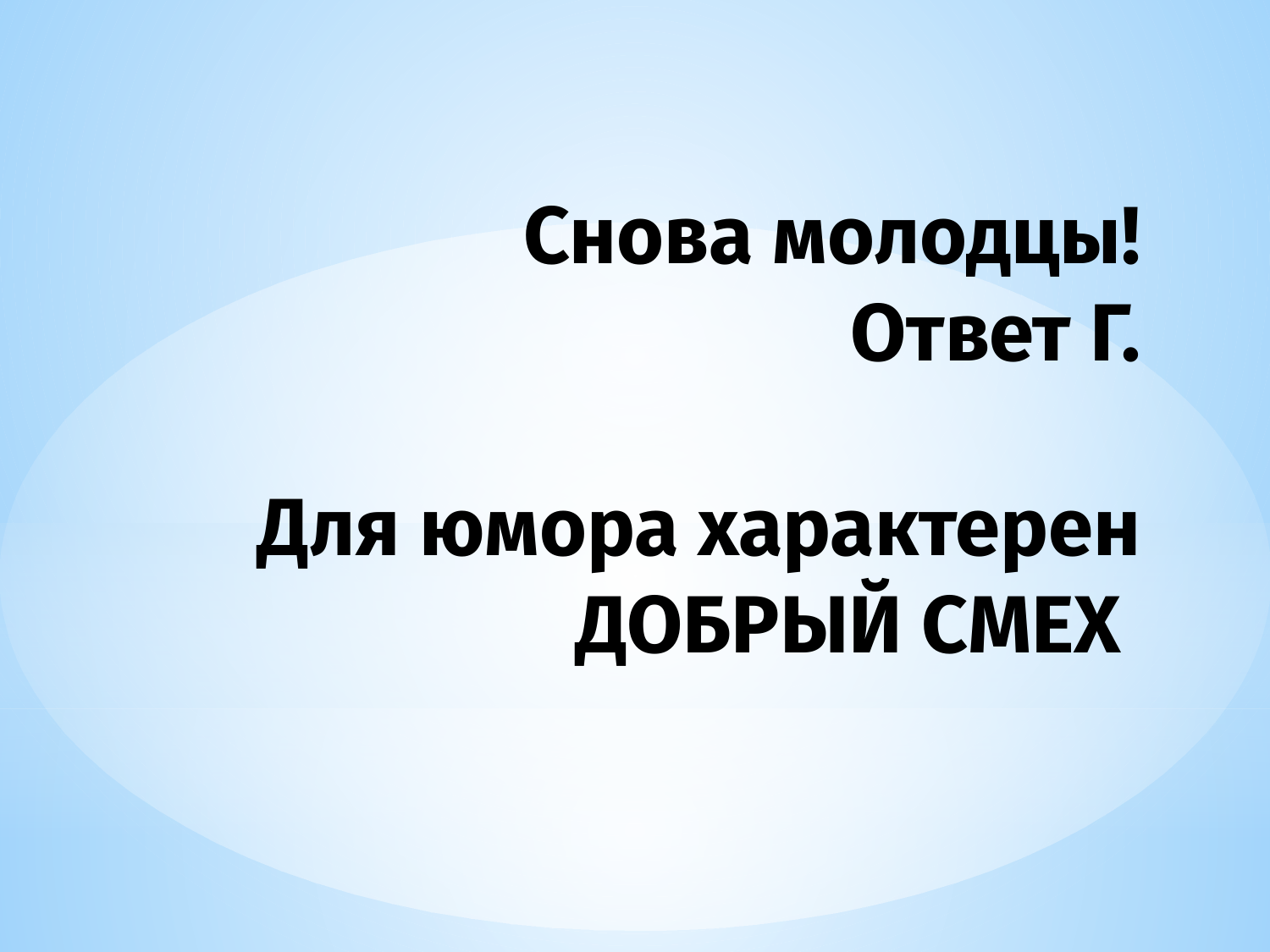

# Снова молодцы! Ответ Г. Для юмора характерен ДОБРЫЙ СМЕХ